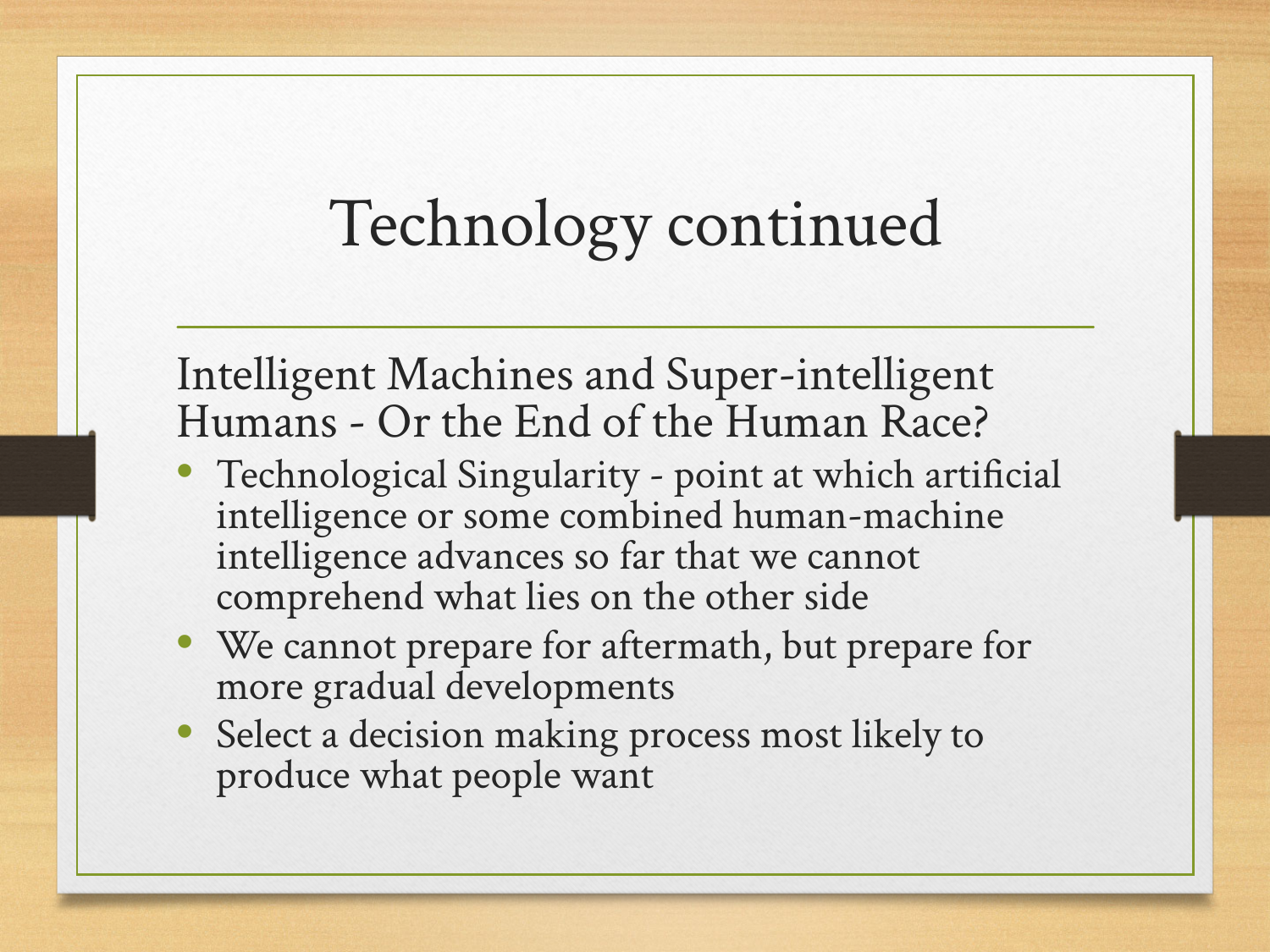

# Technology continued
Intelligent Machines and Super-intelligent Humans - Or the End of the Human Race?
Technological Singularity - point at which artificial intelligence or some combined human-machine intelligence advances so far that we cannot comprehend what lies on the other side
We cannot prepare for aftermath, but prepare for more gradual developments
Select a decision making process most likely to produce what people want